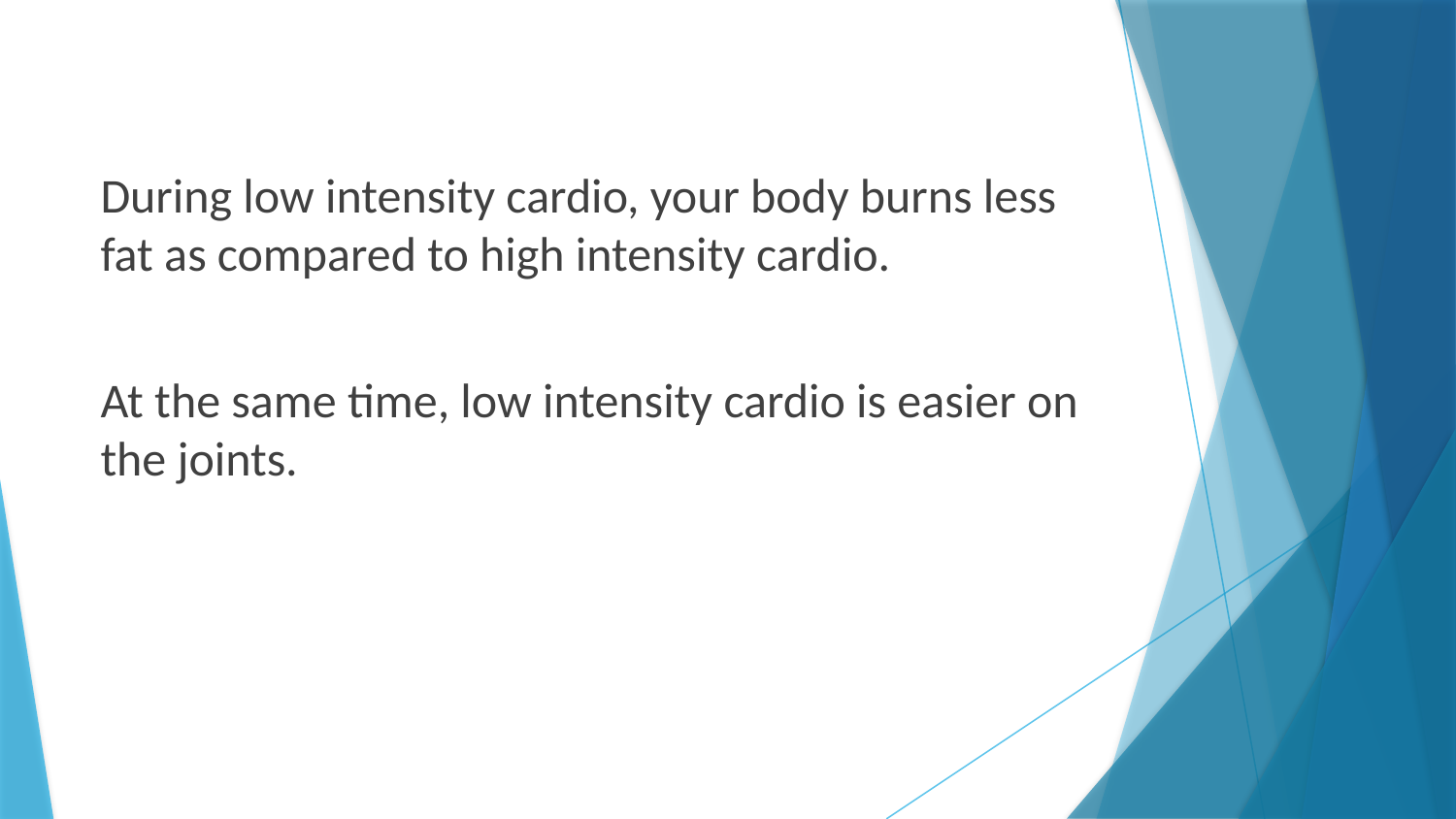

During low intensity cardio, your body burns less fat as compared to high intensity cardio.

At the same time, low intensity cardio is easier on the joints.